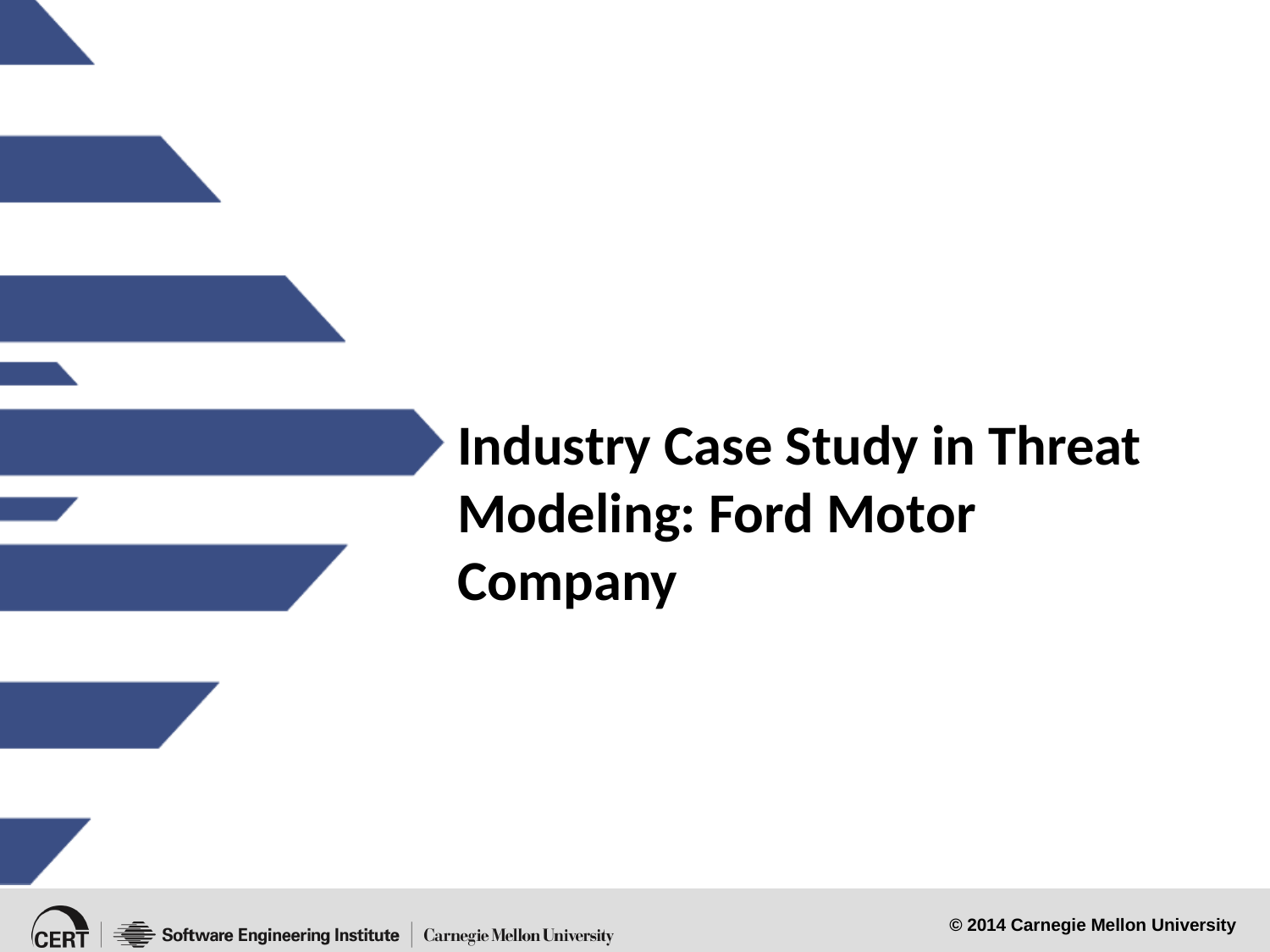

# Industry Case Study in Threat Modeling: Ford Motor Company